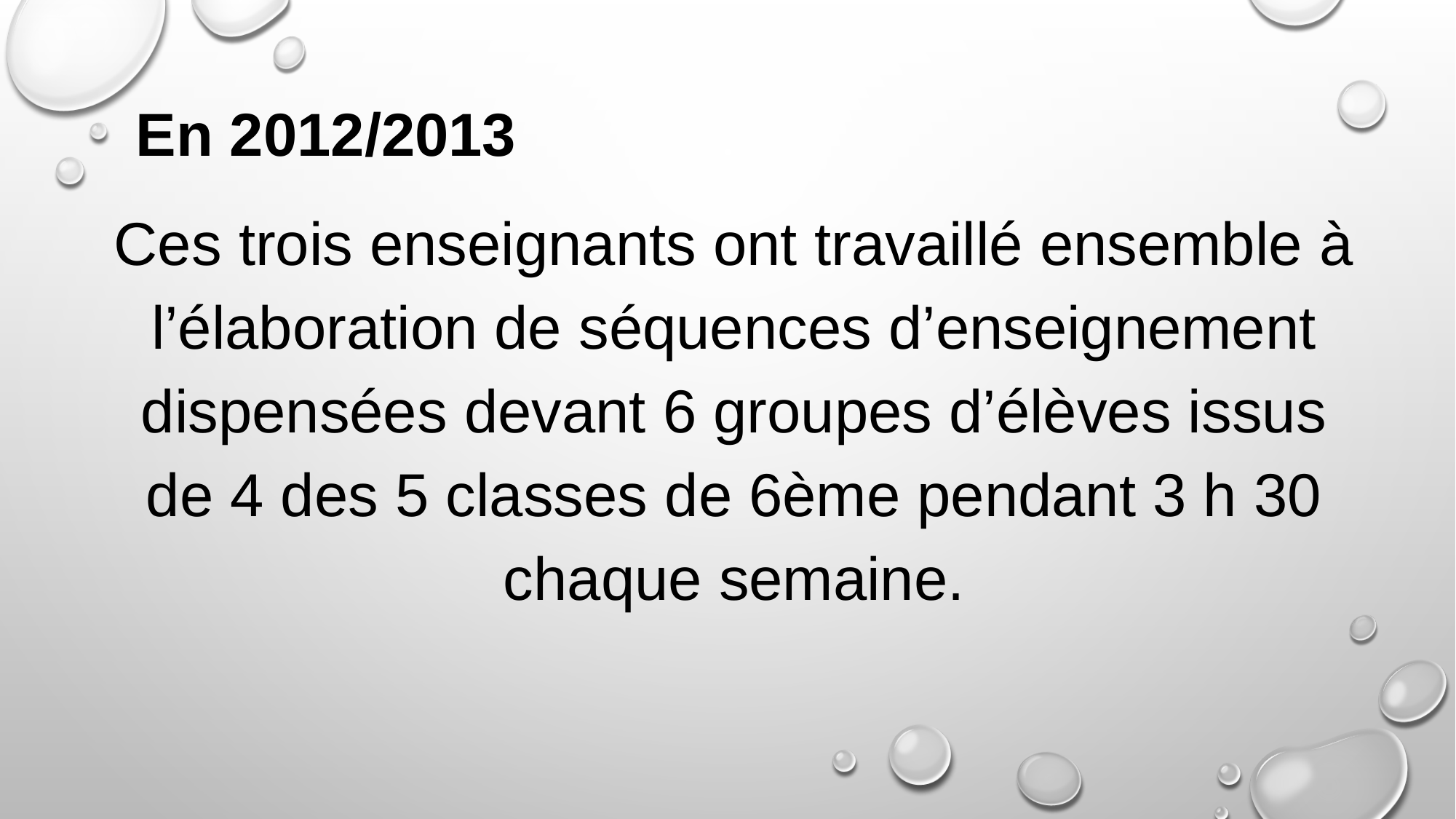

En 2012/2013
Ces trois enseignants ont travaillé ensemble à l’élaboration de séquences d’enseignement dispensées devant 6 groupes d’élèves issus de 4 des 5 classes de 6ème pendant 3 h 30 chaque semaine.